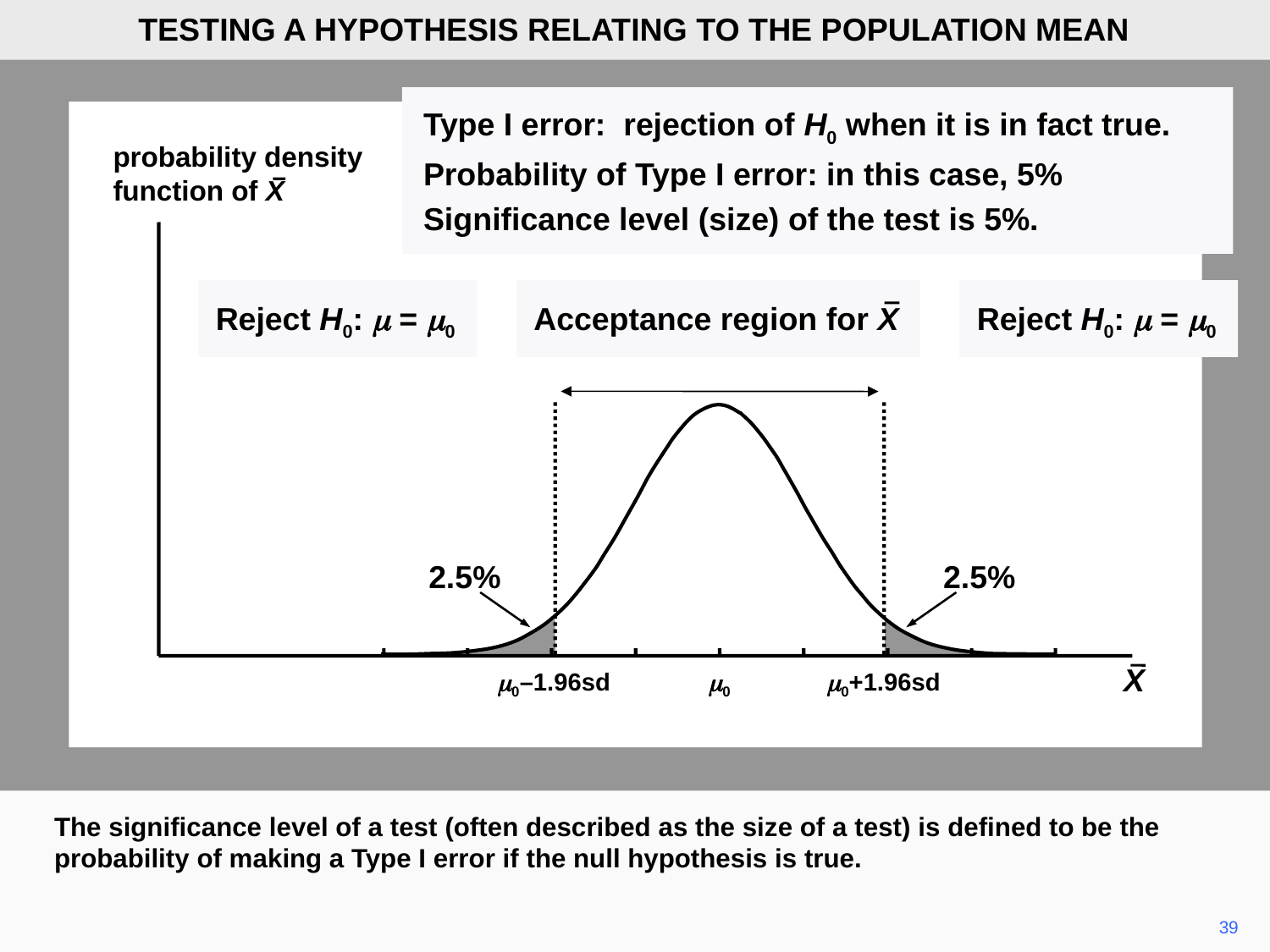

TESTING A HYPOTHESIS RELATING TO THE POPULATION MEAN

Type I error:  rejection of H0 when it is in fact true.
Probability of Type I error: in this case, 5%
Significance level (size) of the test is 5%.
probability density
function of X

Reject H0: μ = μ0
Acceptance region for X
Reject H0: μ = μ0

2.5%
2.5%

X

μ0–1.96sd
μ0
μ0+1.96sd

The significance level of a test (often described as the size of a test) is defined to be the probability of making a Type I error if the null hypothesis is true.
39